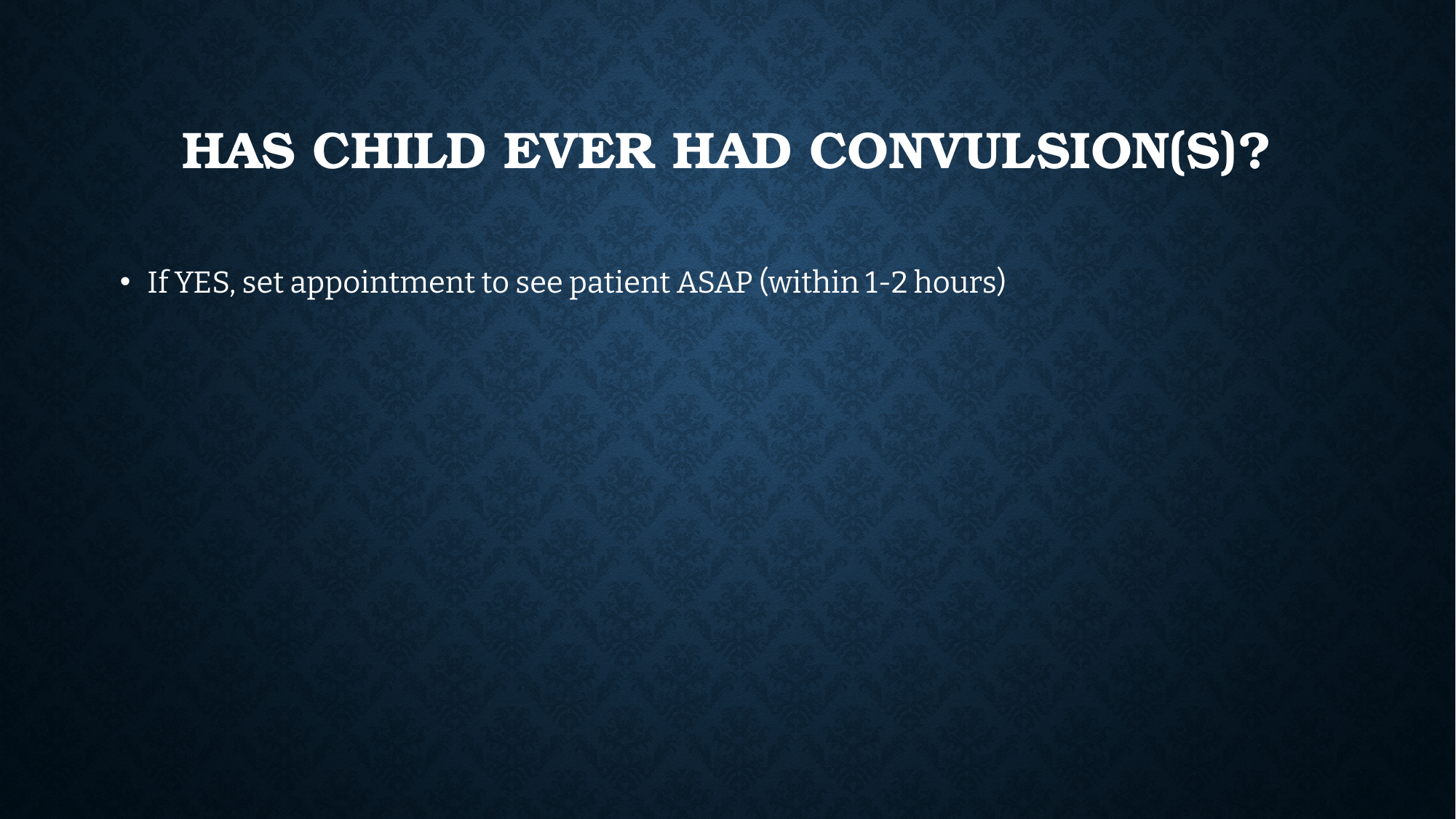

# Has child ever had convulsion(s)?
If YES, set appointment to see patient ASAP (within 1-2 hours)